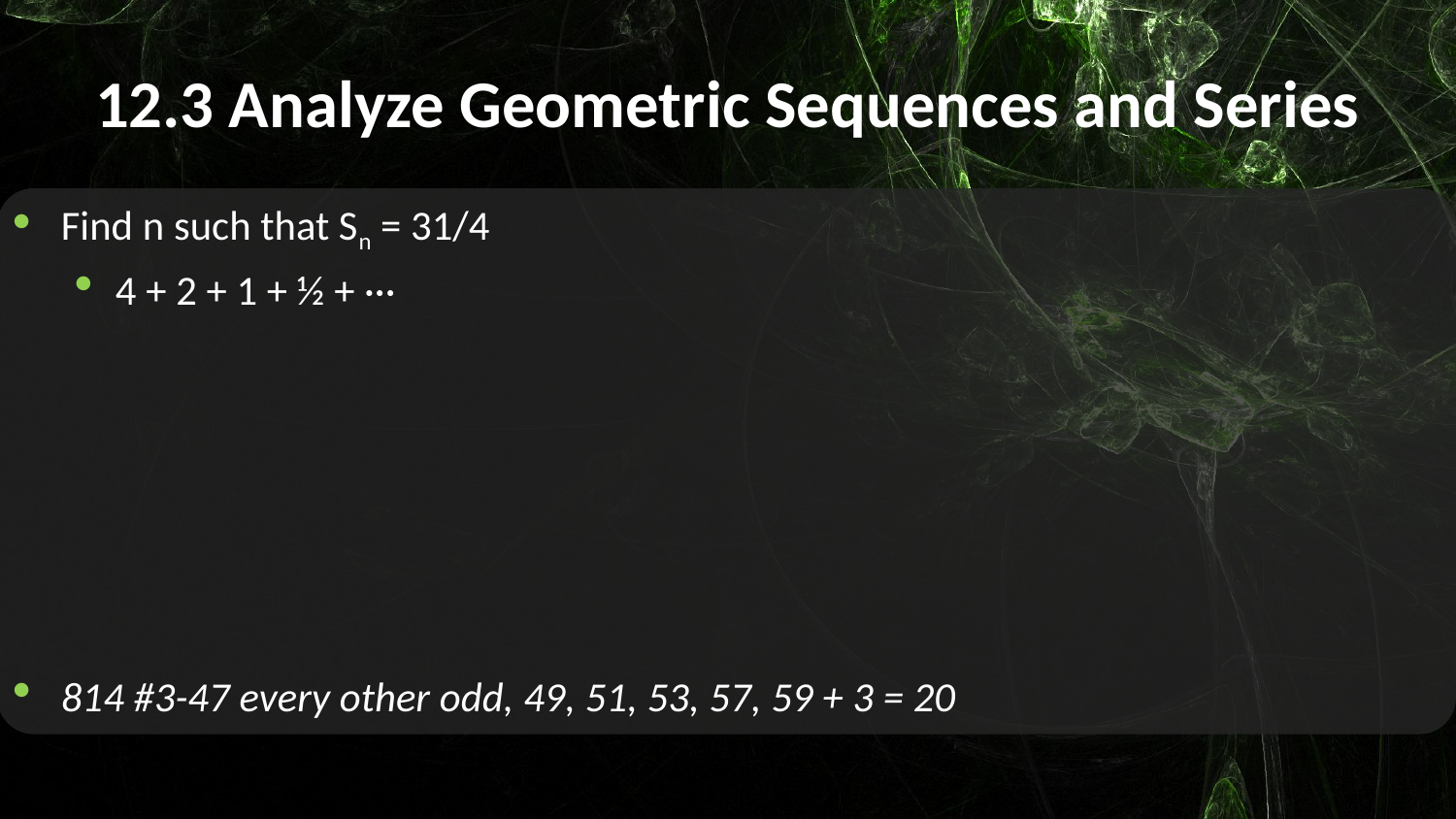

# 12.3 Analyze Geometric Sequences and Series
Find n such that Sn = 31/4
4 + 2 + 1 + ½ + ···

814 #3-47 every other odd, 49, 51, 53, 57, 59 + 3 = 20